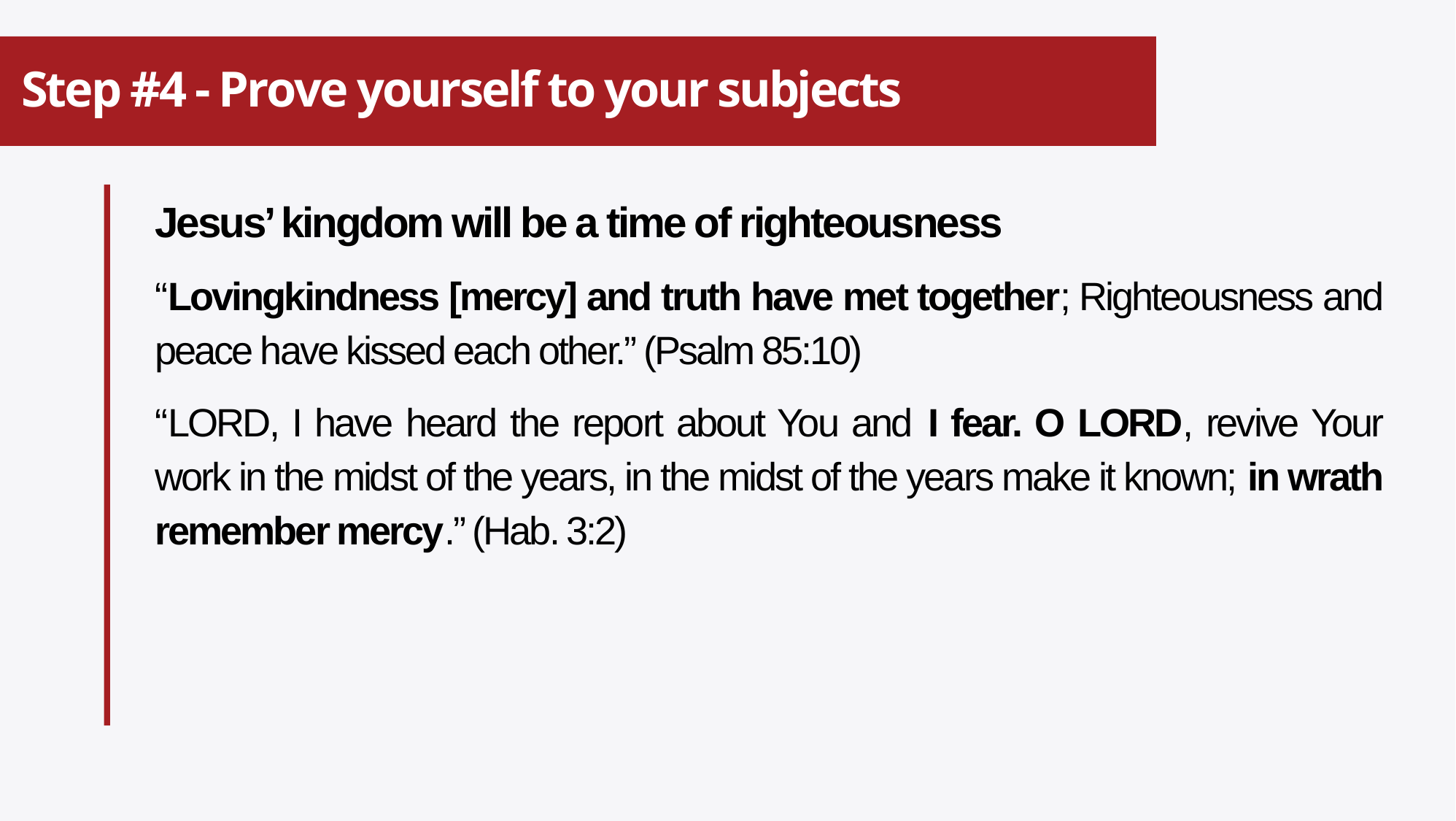

# Step #4 - Prove yourself to your subjects
Jesus’ kingdom will be a time of righteousness
“Lovingkindness [mercy] and truth have met together; Righteousness and peace have kissed each other.” (Psalm 85:10)
“LORD, I have heard the report about You and I fear. O LORD, revive Your work in the midst of the years, in the midst of the years make it known; in wrath remember mercy.” (Hab. 3:2)